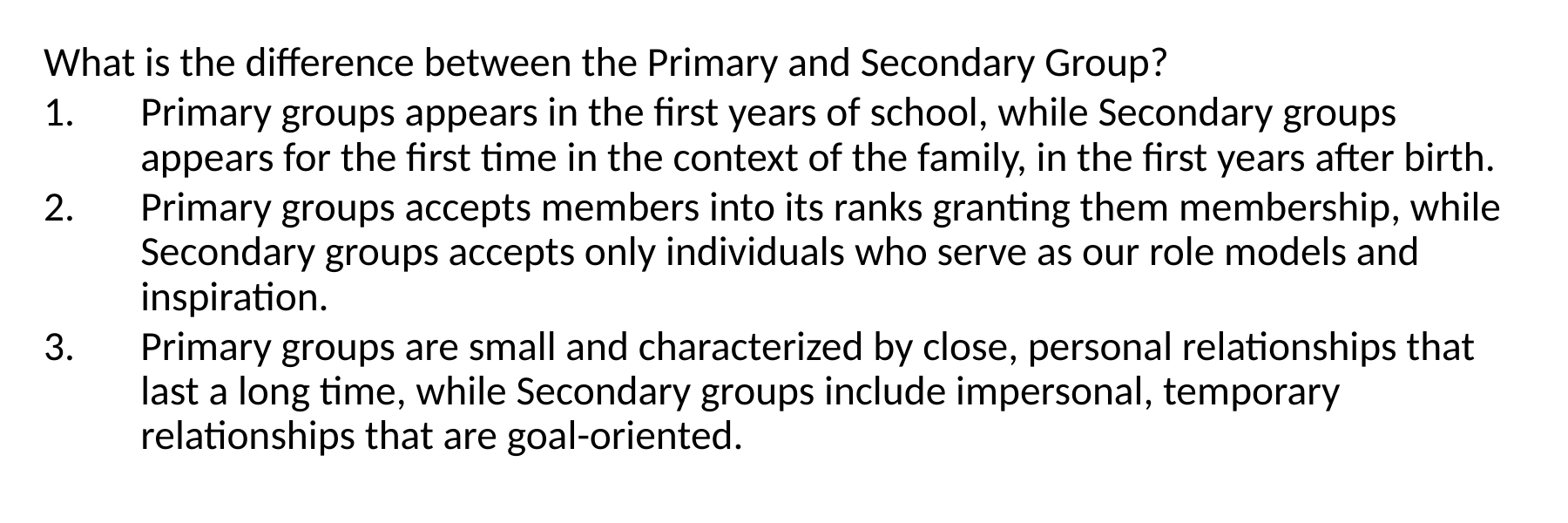

What is the difference between the Primary and Secondary Group?
Primary groups appears in the first years of school, while Secondary groups appears for the first time in the context of the family, in the first years after birth.
Primary groups accepts members into its ranks granting them membership, while Secondary groups accepts only individuals who serve as our role models and inspiration.
Primary groups are small and characterized by close, personal relationships that last a long time, while Secondary groups include impersonal, temporary relationships that are goal-oriented.